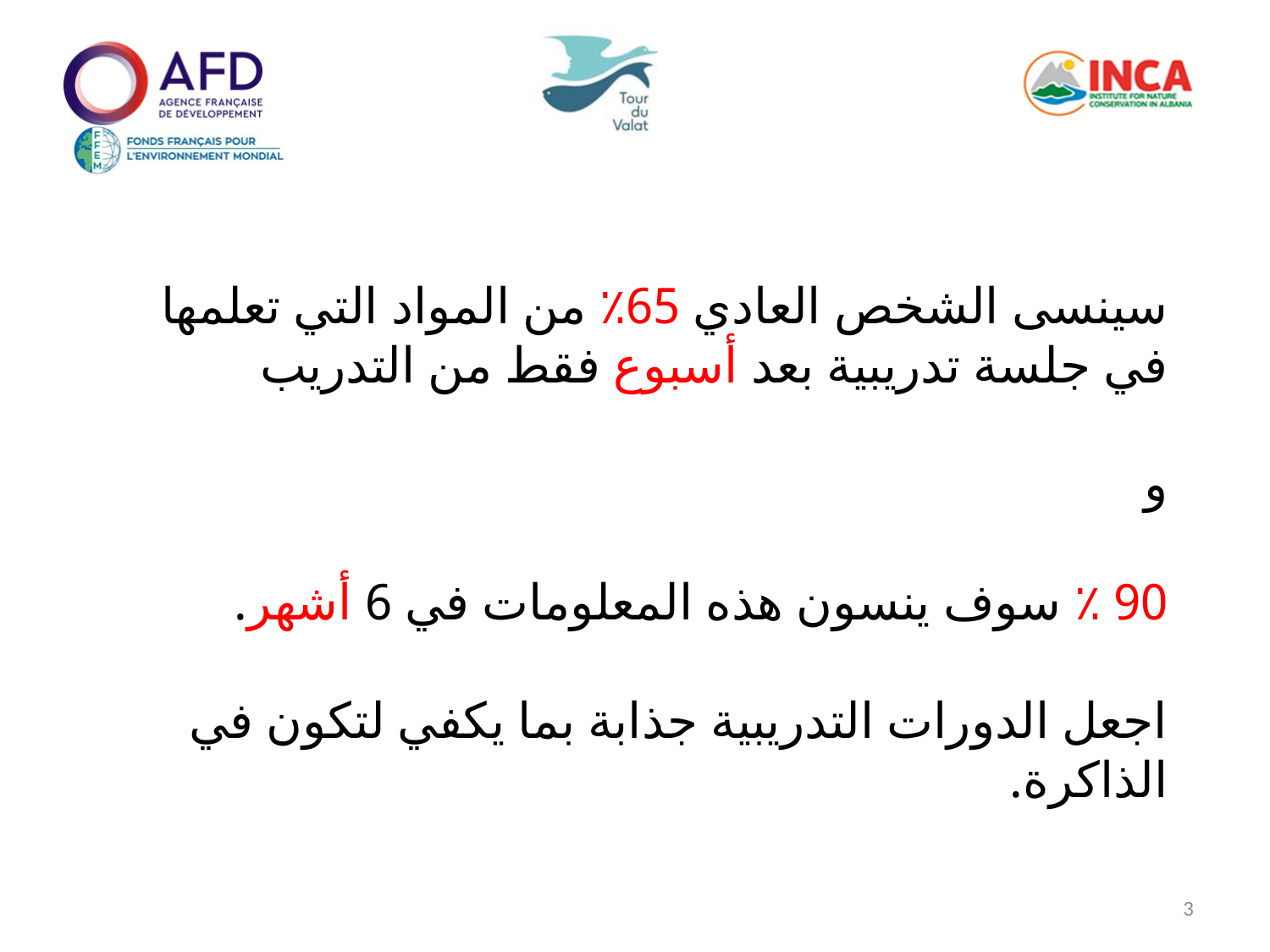

سينسى الشخص العادي 65٪ من المواد التي تعلمها في جلسة تدريبية بعد أسبوع فقط من التدريب

و

90 ٪ سوف ينسون هذه المعلومات في 6 أشهر.

اجعل الدورات التدريبية جذابة بما يكفي لتكون في الذاكرة.
3